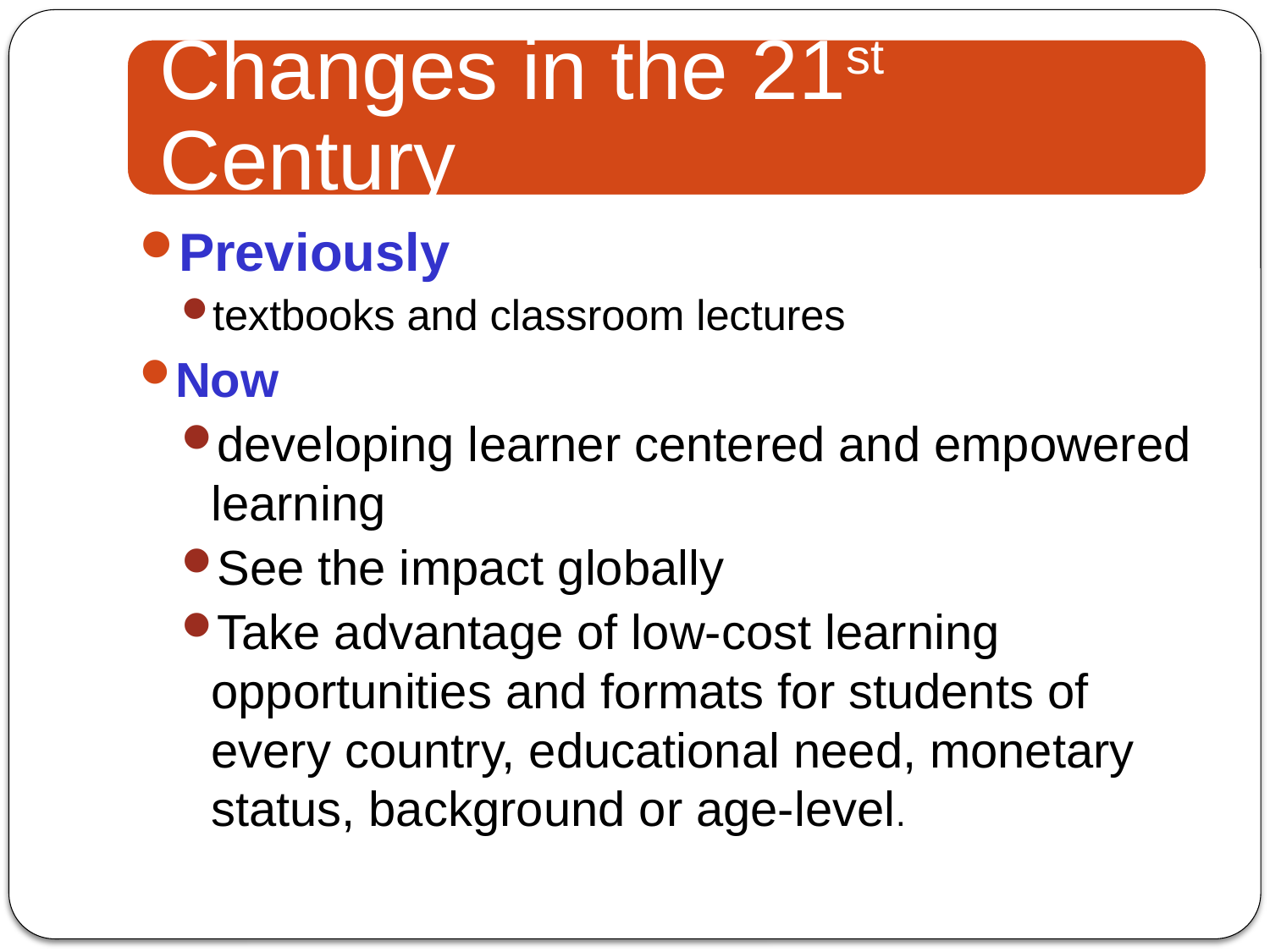

Changes in the 21st Century
Previously
textbooks and classroom lectures
Now
developing learner centered and empowered learning
See the impact globally
Take advantage of low-cost learning opportunities and formats for students of every country, educational need, monetary status, background or age-level.